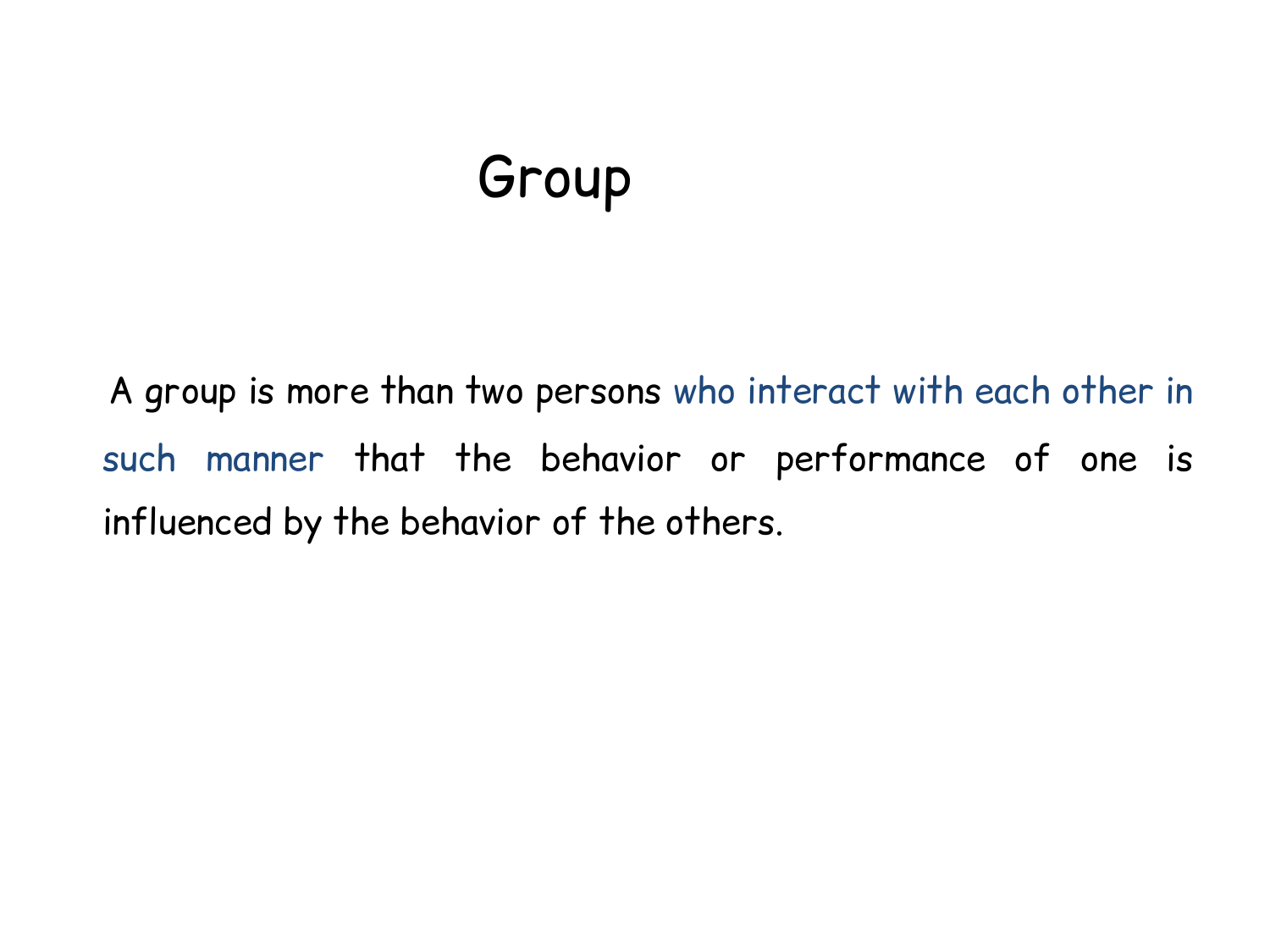

Group
    A group is more than two persons who interact with each other in such manner that the behavior or performance of one is influenced by the behavior of the others.